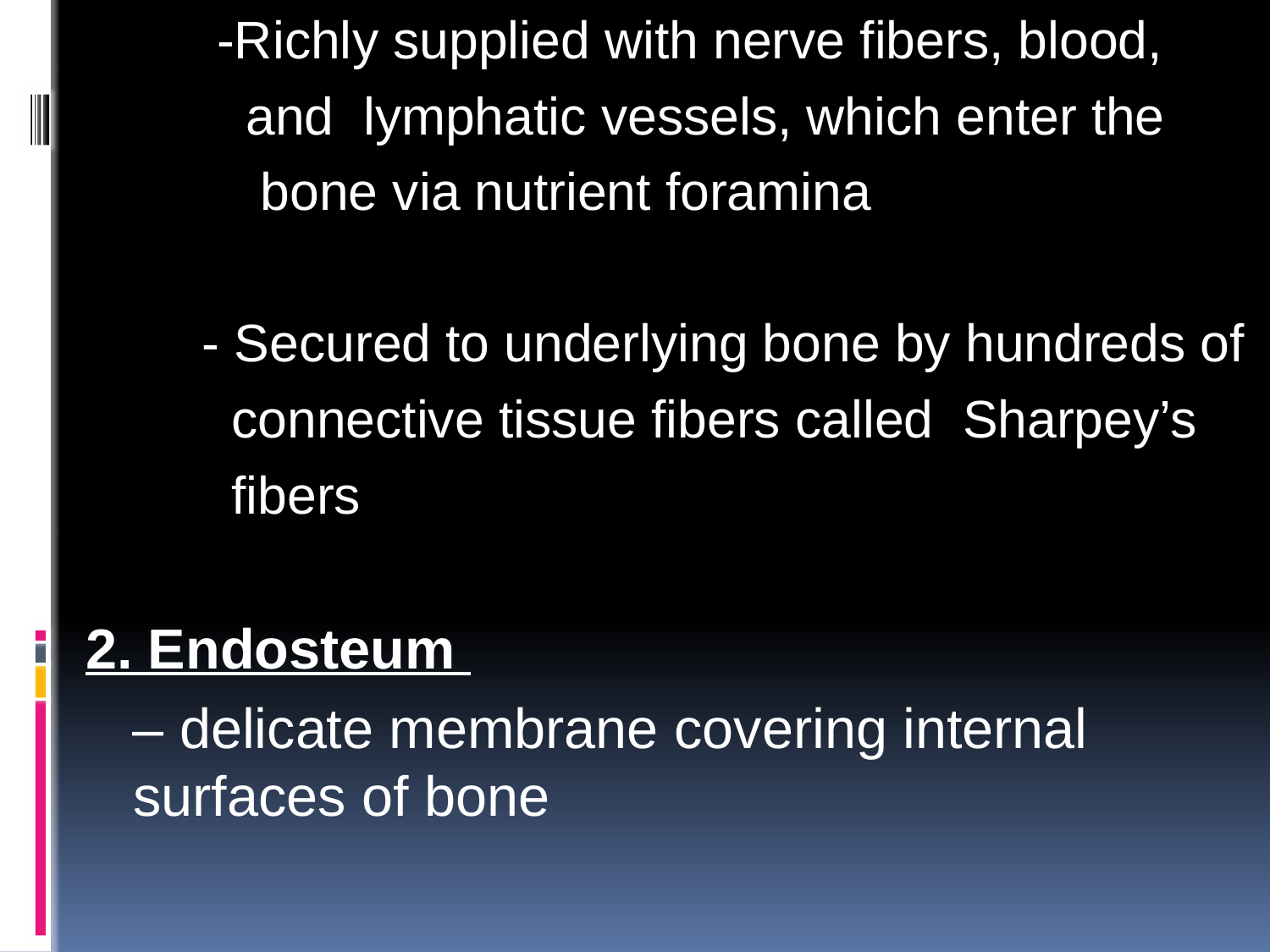

-Richly supplied with nerve fibers, blood,
           and  lymphatic vessels, which enter the
            bone via nutrient foramina

        - Secured to underlying bone by hundreds of
          connective tissue fibers called  Sharpey’s
          fibers

2. Endosteum
   – delicate membrane covering internal surfaces of bone

#